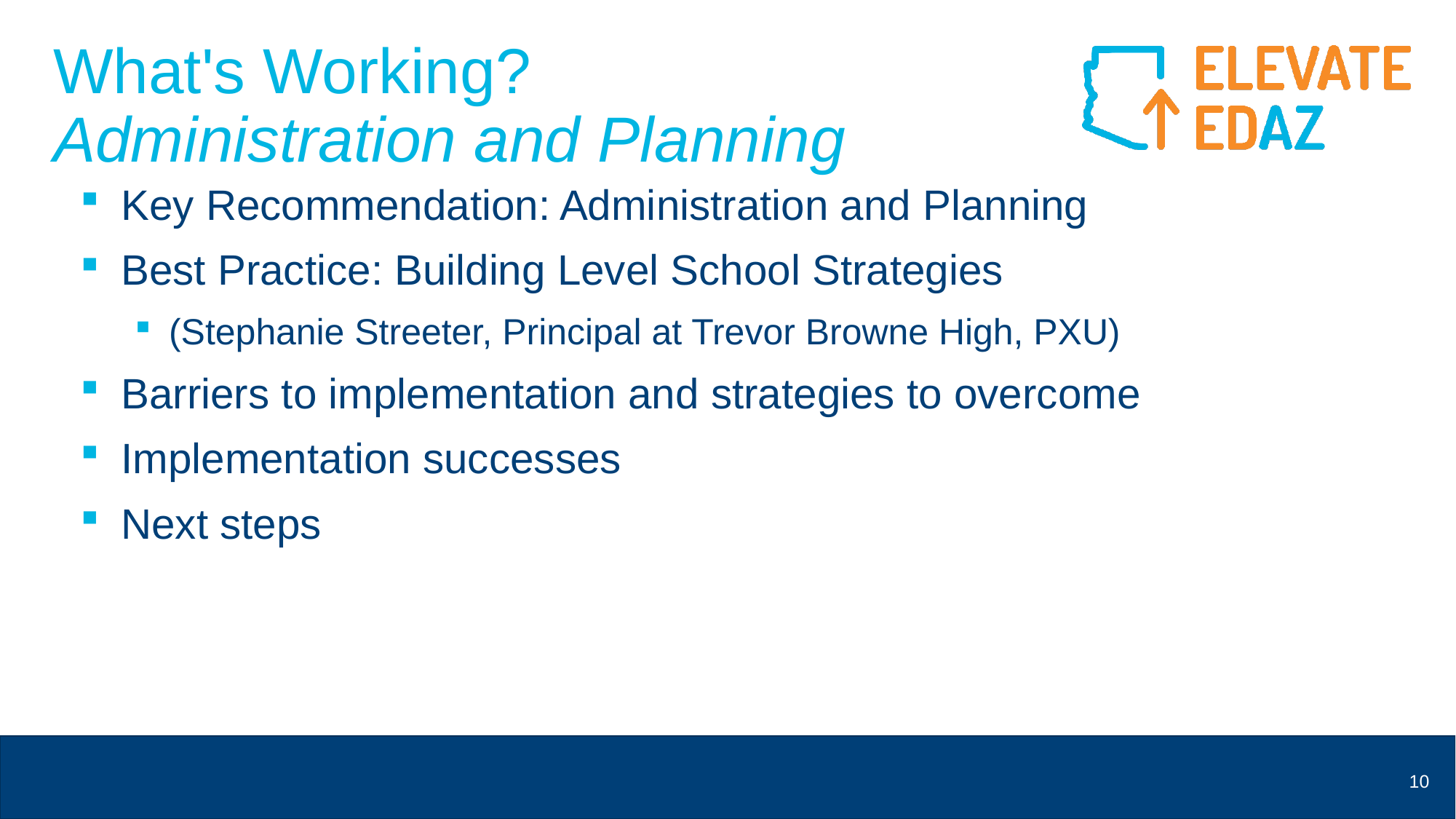

# What's Working? Administration and Planning
Key Recommendation: Administration and Planning
Best Practice: Building Level School Strategies
(Stephanie Streeter, Principal at Trevor Browne High, PXU)
Barriers to implementation and strategies to overcome
Implementation successes
Next steps

10